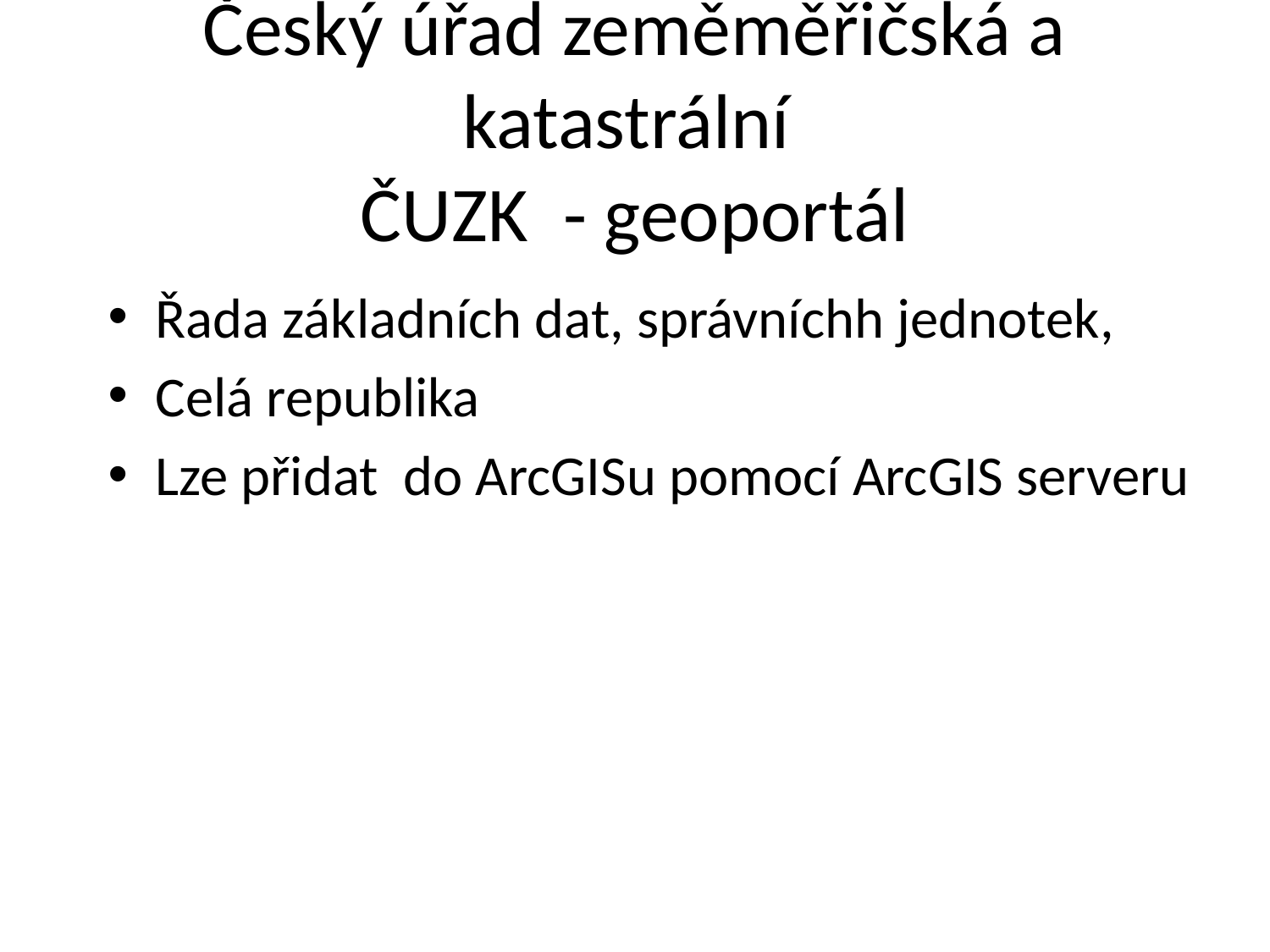

# Český úřad zeměměřičská a katastrální ČUZK  - geoportál
Řada základních dat, správníchh jednotek,
Celá republika
Lze přidat  do ArcGISu pomocí ArcGIS serveru